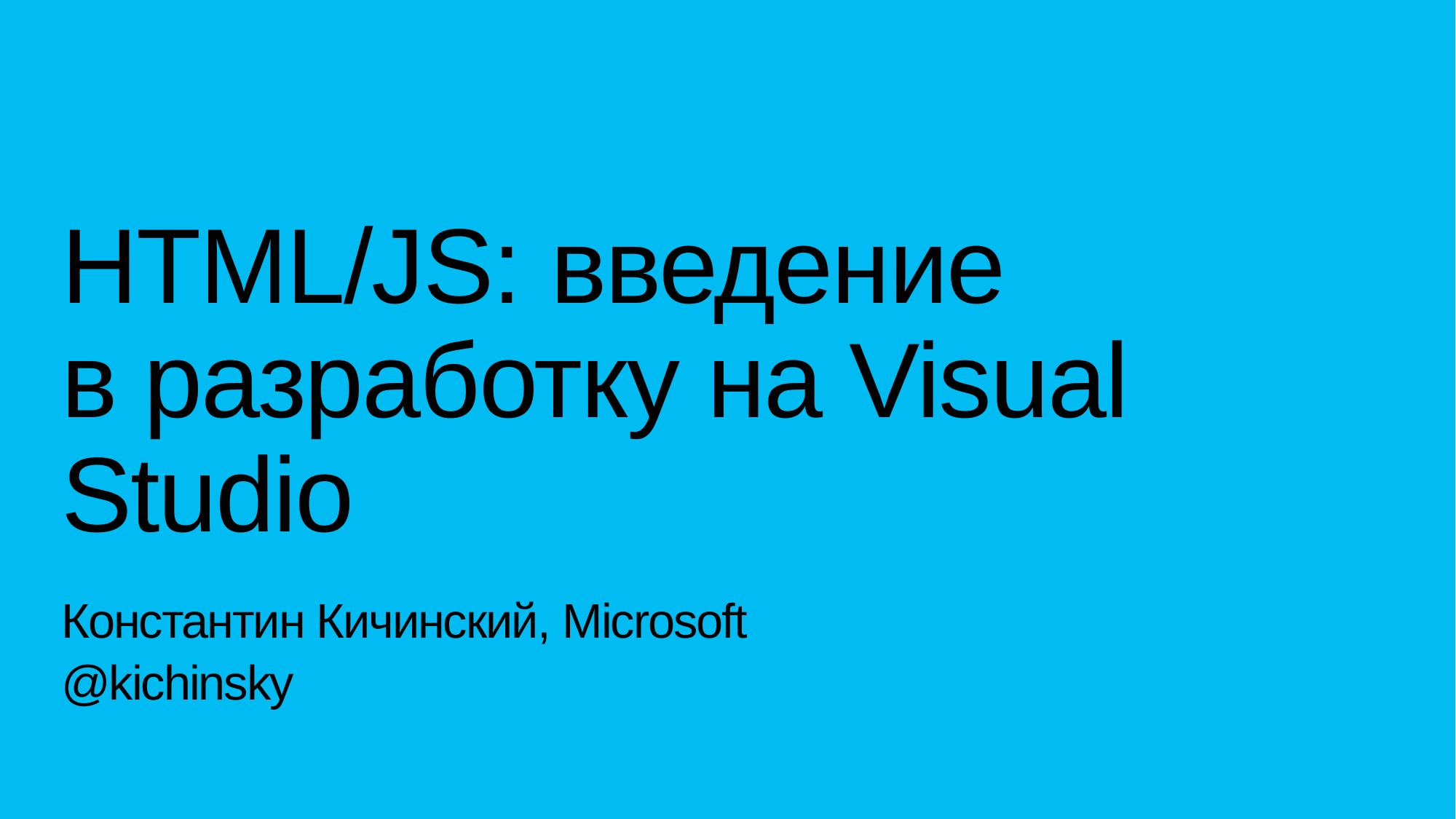

HTML/JS: введение
в разработку на Visual Studio
Константин Кичинский, Microsoft
@kichinsky